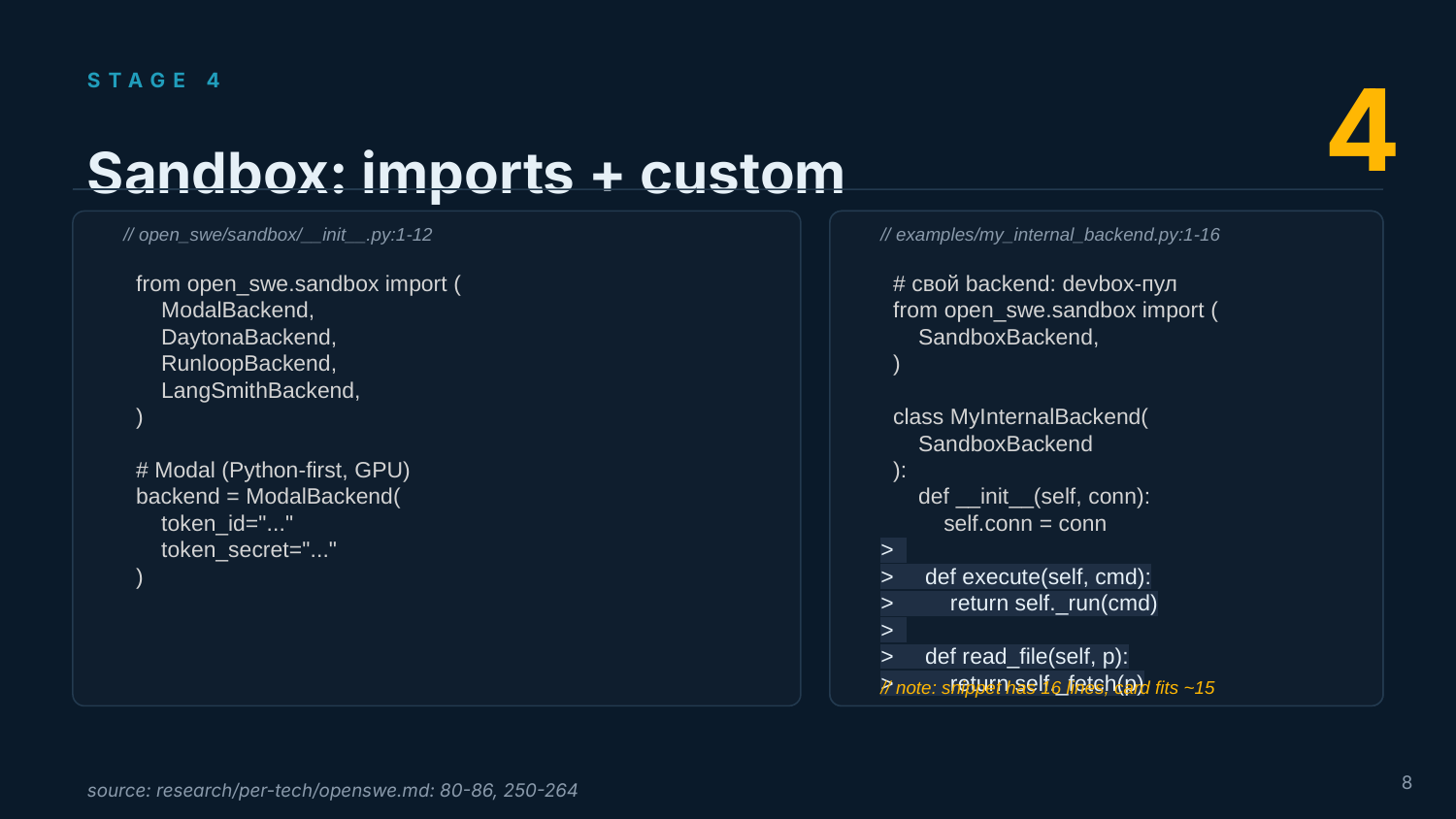

4
STAGE 4
Sandbox: imports + custom

// open_swe/sandbox/__init__.py:1-12
// examples/my_internal_backend.py:1-11
// examples/my_internal_backend.py:1-16
  from open_swe.sandbox import (
      ModalBackend,
      DaytonaBackend,
      RunloopBackend,
      LangSmithBackend,
  )

  # Modal (Python-first, GPU)
  backend = ModalBackend(
      token_id="..."
      token_secret="..."
  )

  # свой backend: devbox-пул
  from open_swe.sandbox import (
      SandboxBackend,
  )
>
  class MyInternalBackend(SandboxBackend):
      def execute(self, cmd):
>         return self._run(cmd)
>
      def read_file(self, p):
>         return self._fetch(p)

  # свой backend: devbox-пул
  from open_swe.sandbox import (
      SandboxBackend,
  )

  class MyInternalBackend(
      SandboxBackend
  ):
      def __init__(self, conn):
          self.conn = conn
>
>     def execute(self, cmd):
>         return self._run(cmd)
>
>     def read_file(self, p):
>         return self._fetch(p)

// note: snippet has 16 lines, card fits ~15
8
source: research/per-tech/openswe.md: 80-86, 250-264